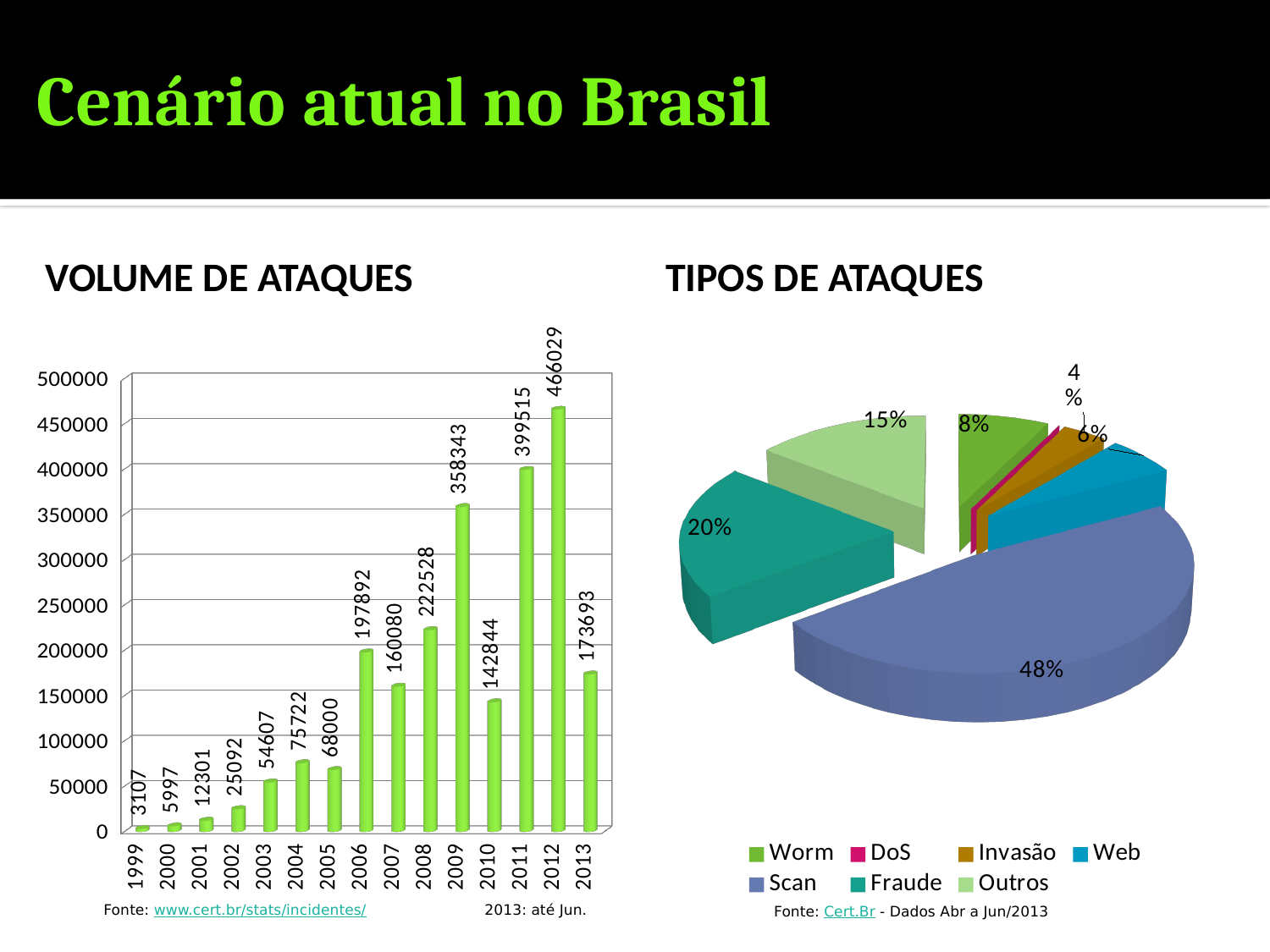

# Cenário atual no Brasil
Volume de ataques
Tipos de ataques

[unsupported chart]

[unsupported chart]

Fonte: www.cert.br/stats/incidentes/ 	2013: até Jun.
Fonte: Cert.Br - Dados Abr a Jun/2013